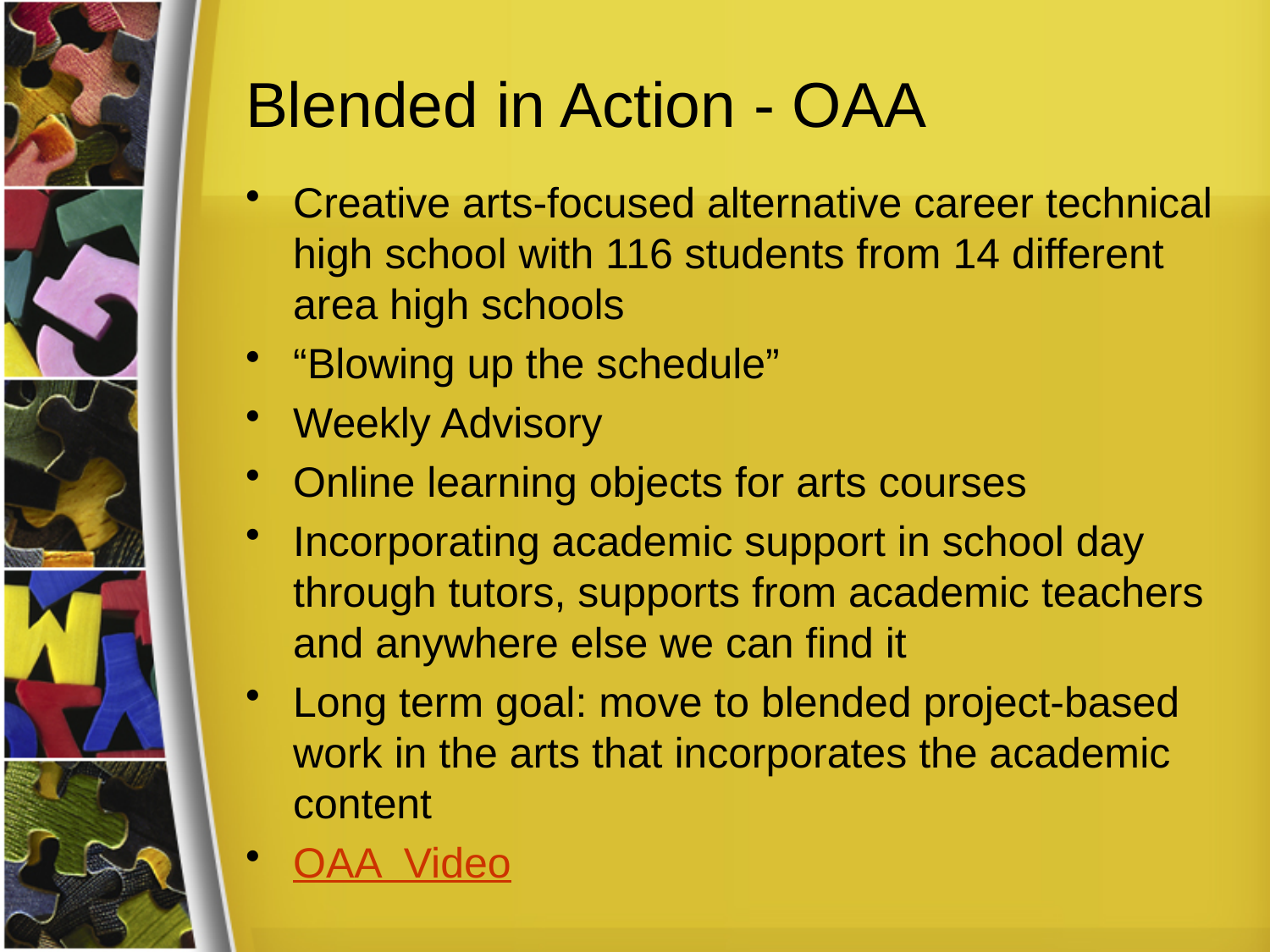

# Blended in Action - OAA
Creative arts-focused alternative career technical high school with 116 students from 14 different area high schools
“Blowing up the schedule”
Weekly Advisory
Online learning objects for arts courses
Incorporating academic support in school day through tutors, supports from academic teachers and anywhere else we can find it
Long term goal: move to blended project-based work in the arts that incorporates the academic content
OAA  Video